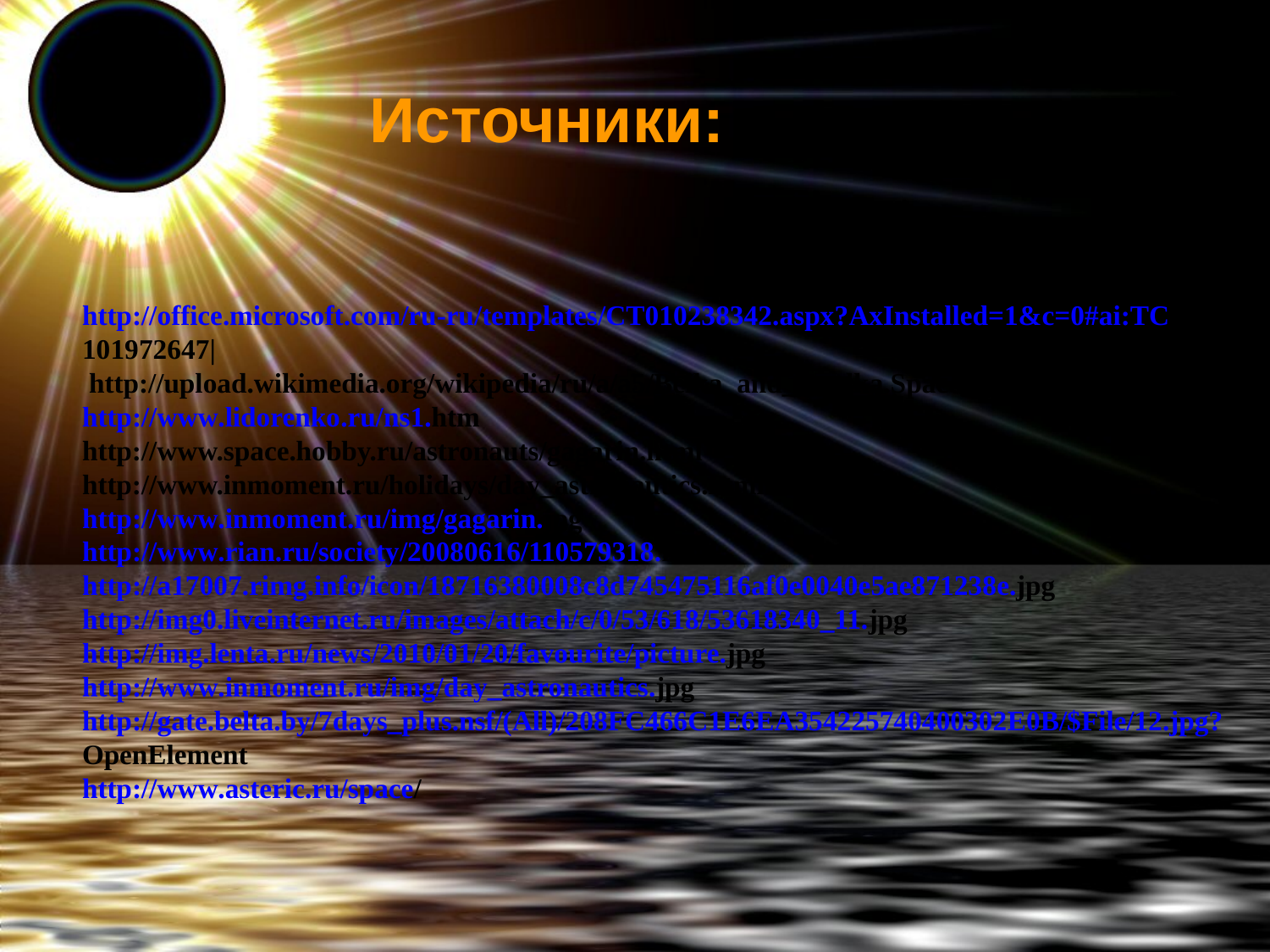

# Источники:
http://office.microsoft.com/ru-ru/templates/CT010238342.aspx?AxInstalled=1&c=0#ai:TC101972647|
 http://upload.wikimedia.org/wikipedia/ru/a/a5/Belka_and_Strelka.Space_Dogs.Real-i.jpg
http://www.lidorenko.ru/ns1.htm
http://www.space.hobby.ru/astronauts/gagarin.html
http://www.inmoment.ru/holidays/day_astronautics.html
http://www.inmoment.ru/img/gagarin.jpg
http://www.rian.ru/society/20080616/110579318.html
http://a17007.rimg.info/icon/18716380008c8d745475116af0e0040e5ae871238e.jpg
http://img0.liveinternet.ru/images/attach/c/0/53/618/53618340_11.jpg
http://img.lenta.ru/news/2010/01/20/favourite/picture.jpg
http://www.inmoment.ru/img/day_astronautics.jpg
http://gate.belta.by/7days_plus.nsf/(All)/208FC466C1E6EA354225740400302E0B/$File/12.jpg?OpenElement
http://www.asteric.ru/space/